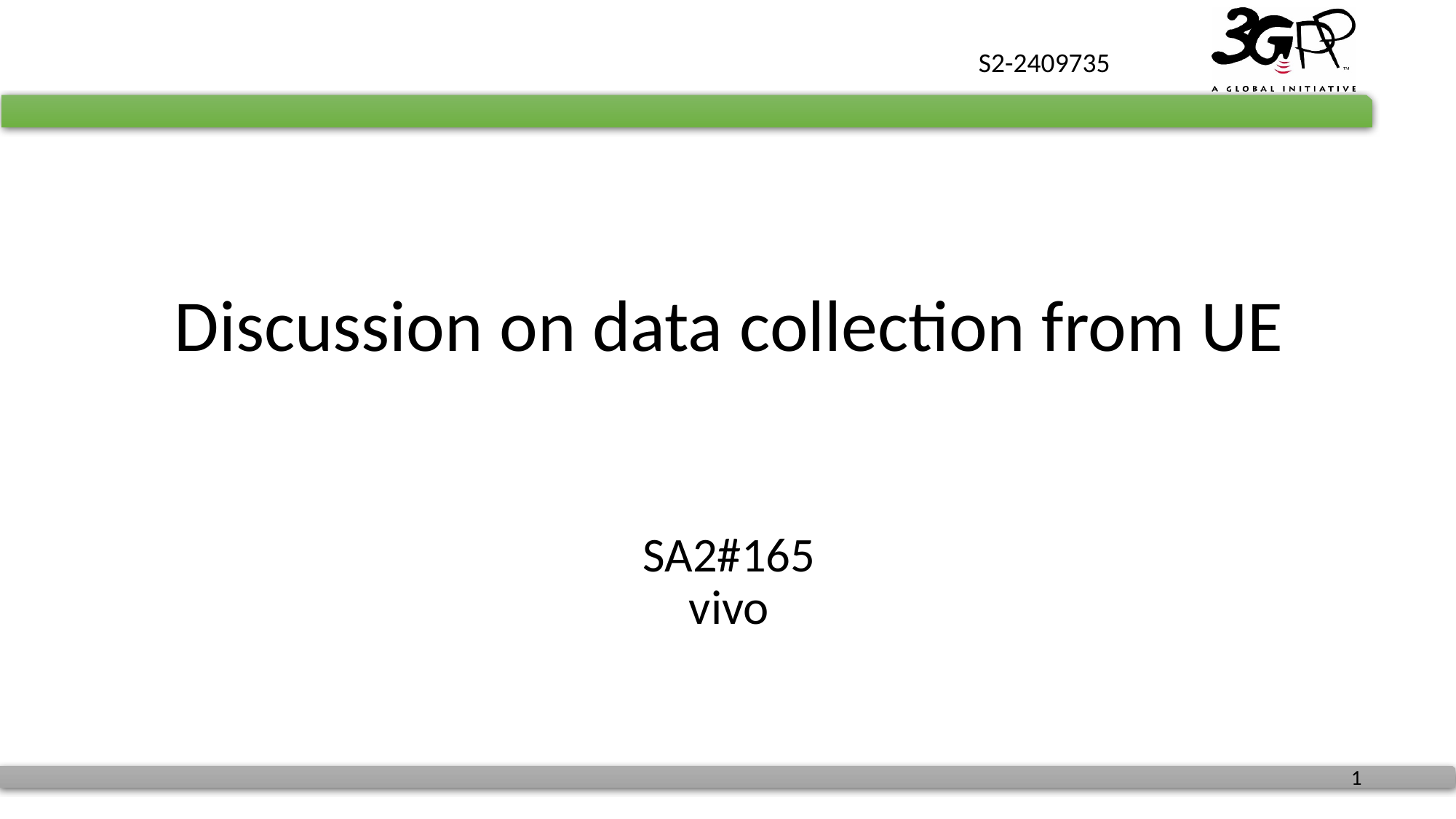

S2-2409735
# Discussion on data collection from UE
SA2#165
vivo